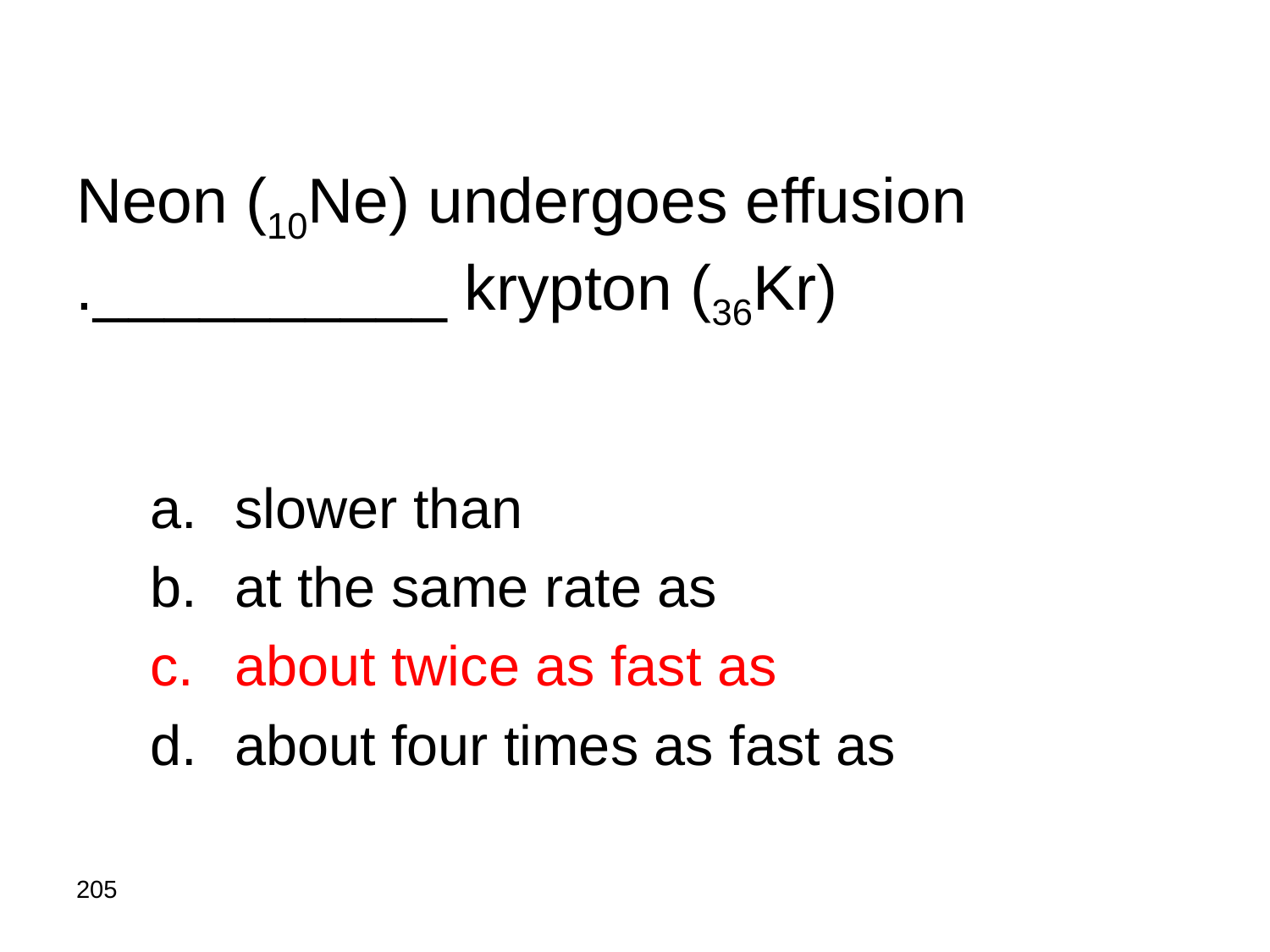

# Neon (10Ne) undergoes effusion __________ krypton (36Kr).
slower than
at the same rate as
about twice as fast as
about four times as fast as
205